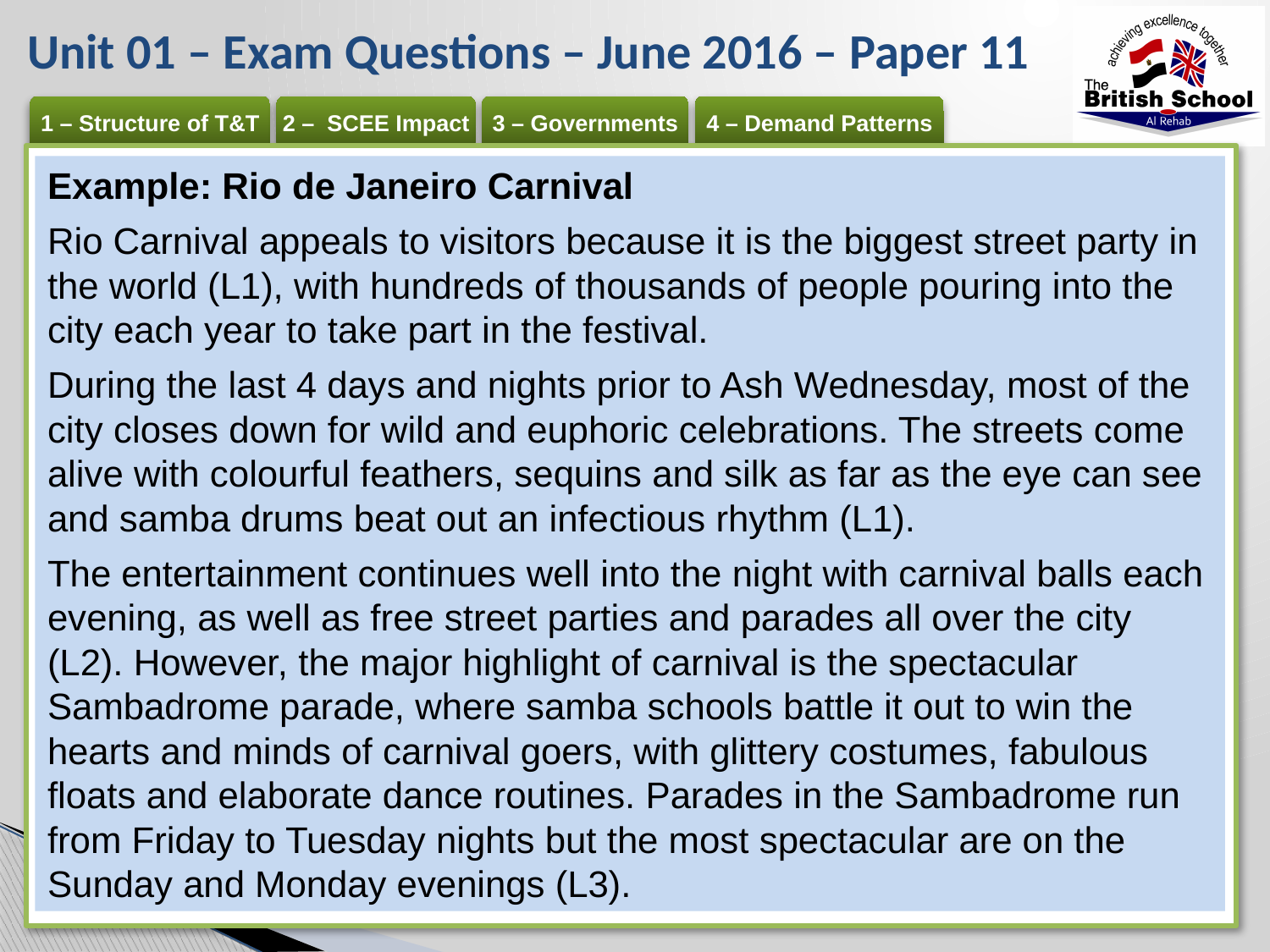

# Unit 01 – Exam Questions – June 2016 – Paper 11
Example: Rio de Janeiro Carnival
Rio Carnival appeals to visitors because it is the biggest street party in the world (L1), with hundreds of thousands of people pouring into the city each year to take part in the festival.
During the last 4 days and nights prior to Ash Wednesday, most of the city closes down for wild and euphoric celebrations. The streets come alive with colourful feathers, sequins and silk as far as the eye can see and samba drums beat out an infectious rhythm (L1).
The entertainment continues well into the night with carnival balls each evening, as well as free street parties and parades all over the city (L2). However, the major highlight of carnival is the spectacular Sambadrome parade, where samba schools battle it out to win the hearts and minds of carnival goers, with glittery costumes, fabulous floats and elaborate dance routines. Parades in the Sambadrome run from Friday to Tuesday nights but the most spectacular are on the Sunday and Monday evenings (L3).